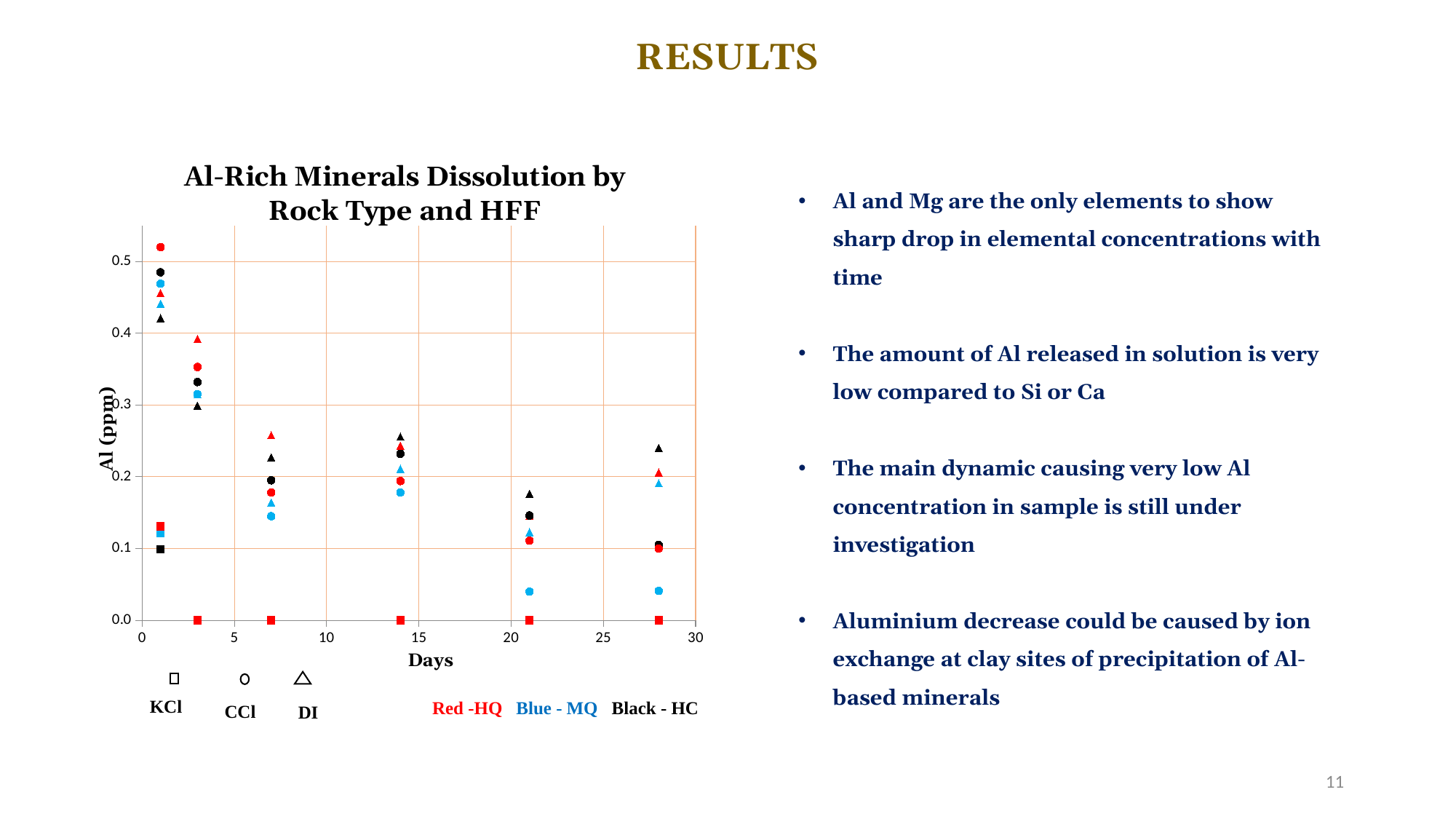

# RESULTS

### Chart: Al-Rich Minerals Dissolution by Rock Type and HFF

| Category | HQDI  | HQKCl  | HQCCl | MQDI | MQKCl | MQCCl  | HCDI | HCKCl | HCCCl |
|---|---|---|---|---|---|---|---|---|---|

KCl
CCl
DI
Red -HQ   Blue - MQ   Black - HC
Al and Mg are the only elements to show sharp drop in elemental concentrations with time

The amount of Al released in solution is very low compared to Si or Ca

The main dynamic causing very low Al concentration in sample is still under investigation

Aluminium decrease could be caused by ion exchange at clay sites of precipitation of Al-based minerals
11